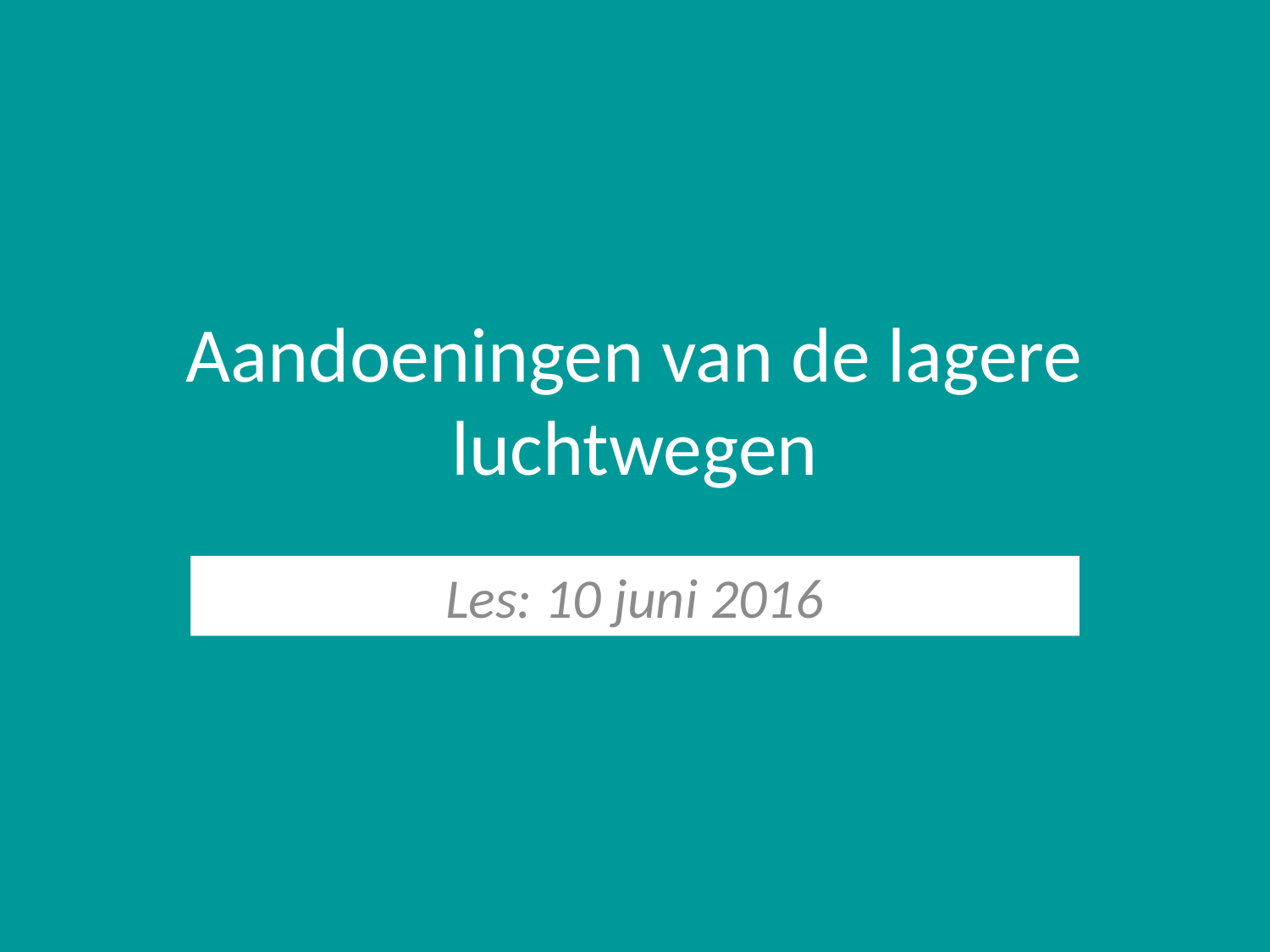

# Aandoeningen van de lagere luchtwegen
Les: 10 juni 2016